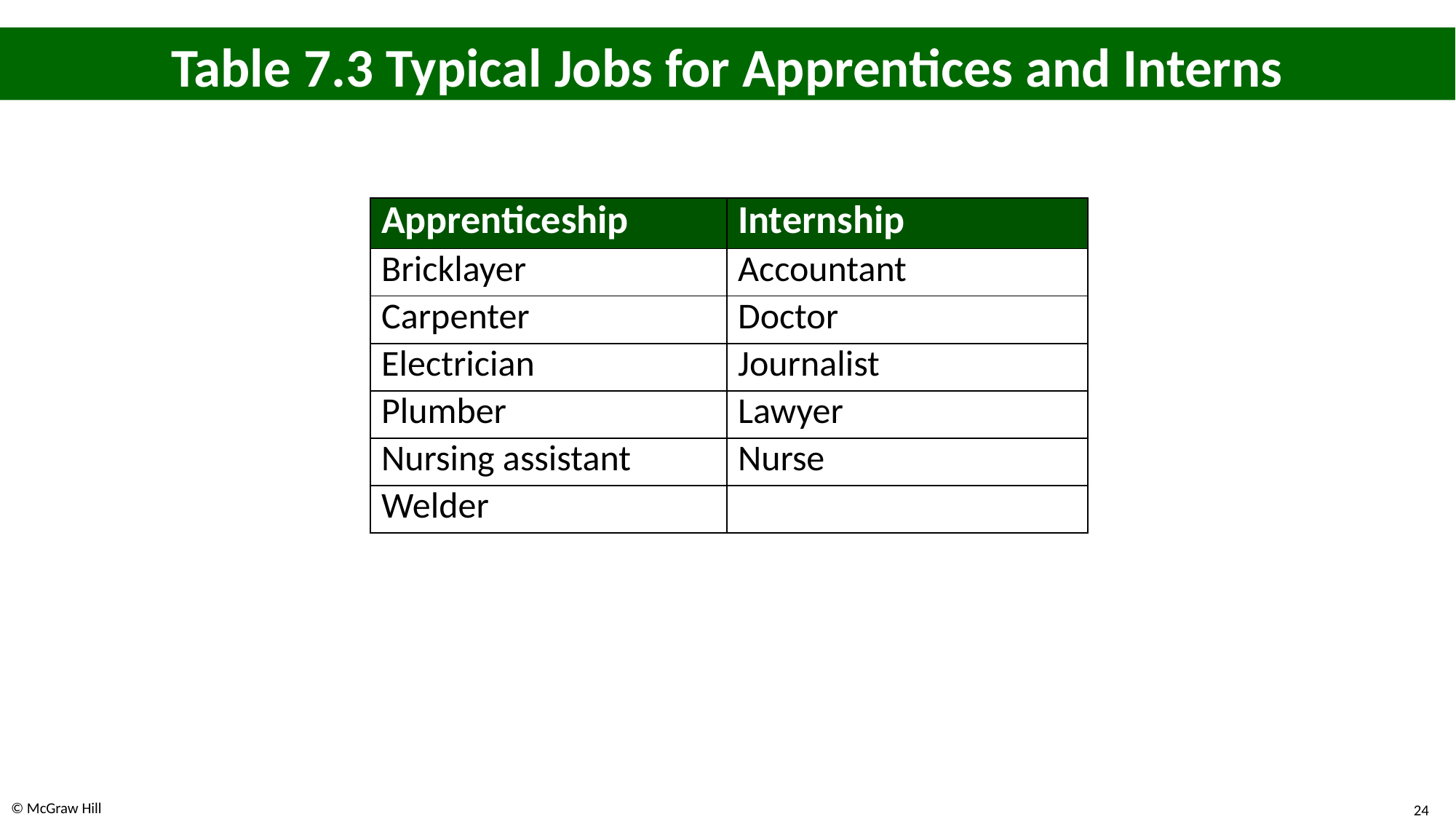

# Table 7.3 Typical Jobs for Apprentices and Interns
| Apprenticeship | Internship |
| --- | --- |
| Bricklayer | Accountant |
| Carpenter | Doctor |
| Electrician | Journalist |
| Plumber | Lawyer |
| Nursing assistant | Nurse |
| Welder |  |